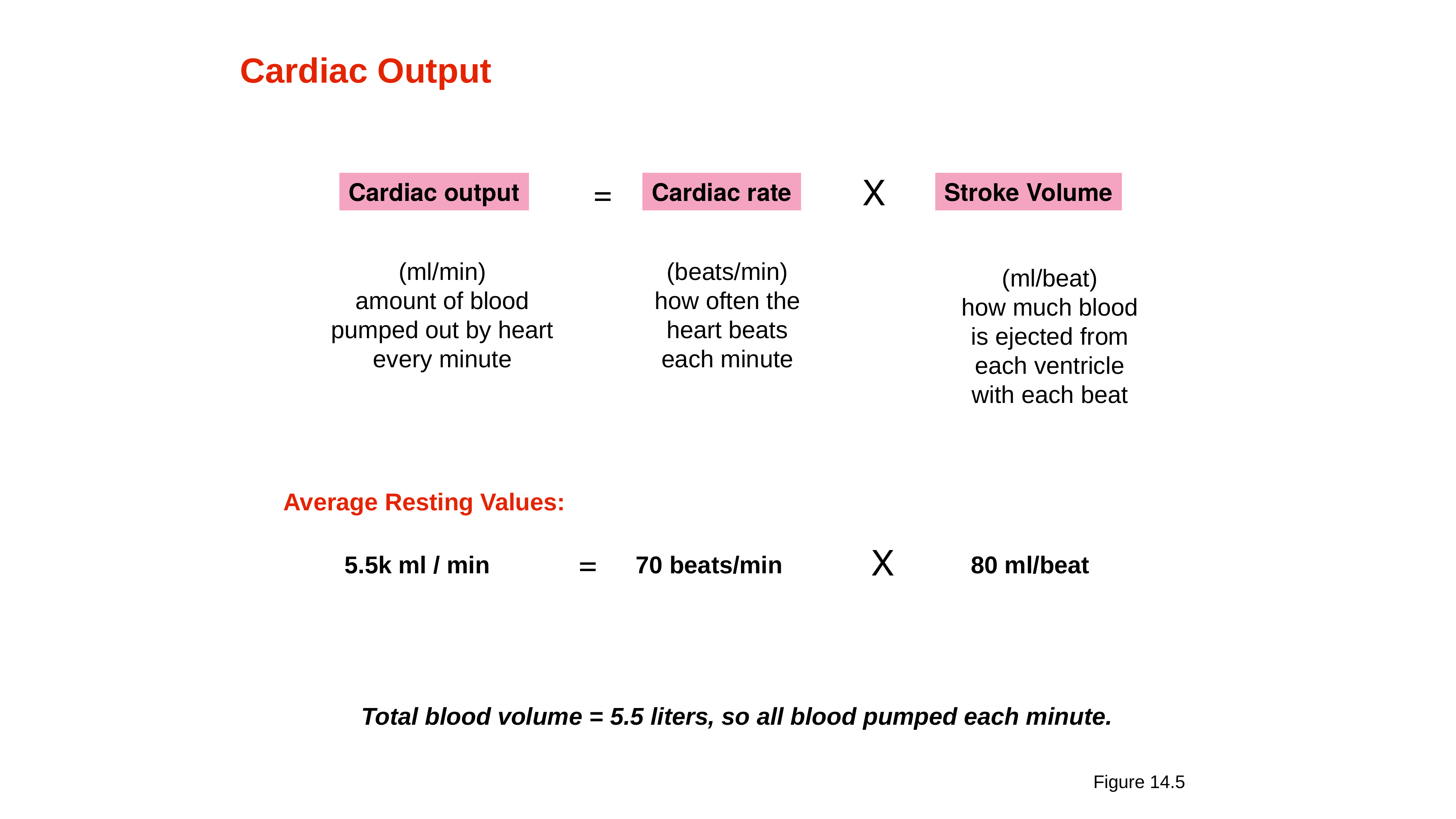

Cardiac Output
=
X
Cardiac output
Cardiac rate
Stroke Volume
(ml/min)
amount of blood
pumped out by heart
every minute
(beats/min)
how often the
heart beats
each minute
(ml/beat)
how much blood
is ejected from
each ventricle
with each beat
Average Resting Values:
=
X
5.5k ml / min
70 beats/min
80 ml/beat
Total blood volume = 5.5 liters, so all blood pumped each minute.
Figure 14.5